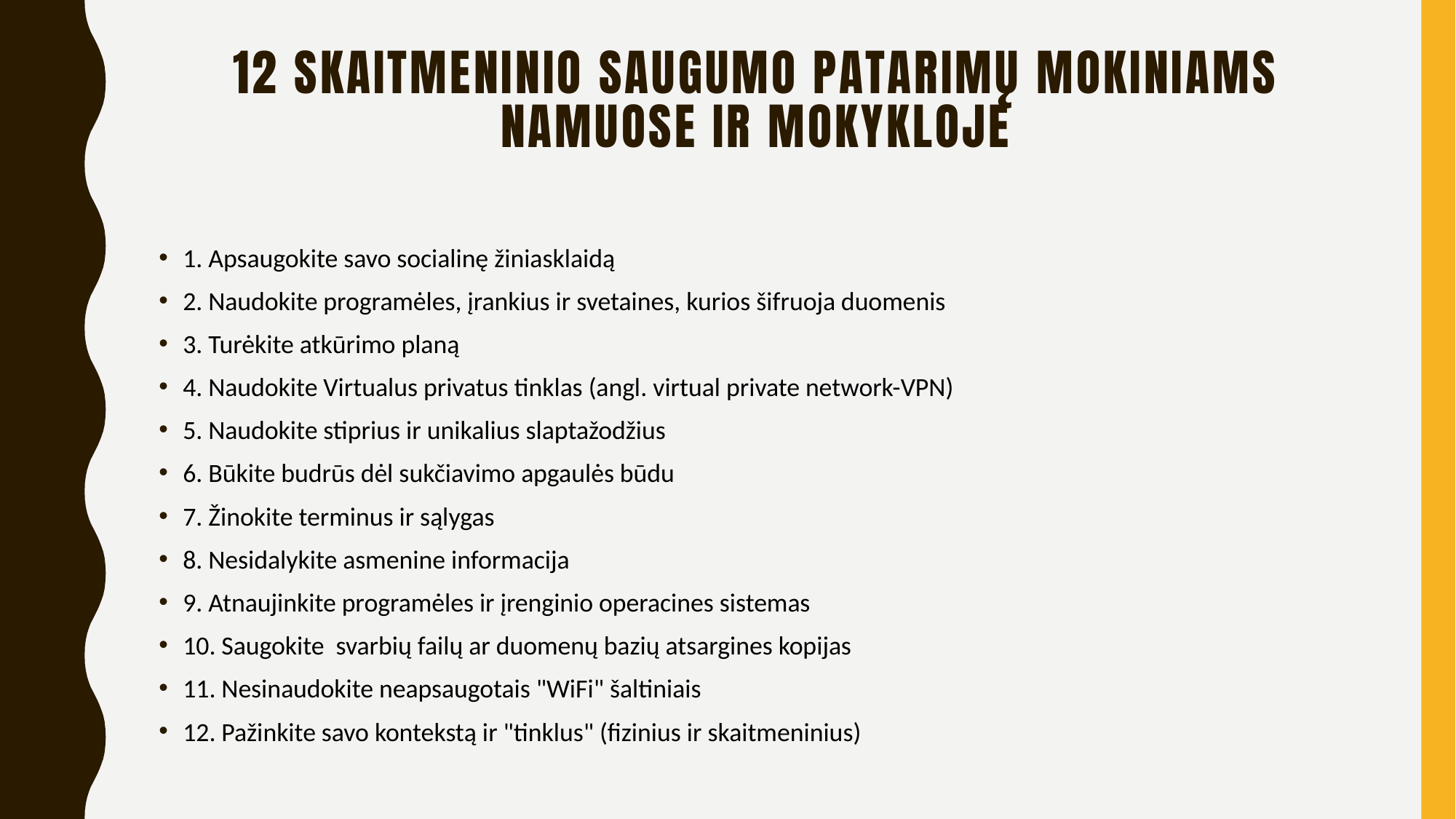

# 12 SKAITMENINIO SAUGUMO PATARIMŲ MOKINIAMS NAMUOSE IR MOKYKLOJE
1. Apsaugokite savo socialinę žiniasklaidą
2. Naudokite programėles, įrankius ir svetaines, kurios šifruoja duomenis
3. Turėkite atkūrimo planą
4. Naudokite Virtualus privatus tinklas (angl. virtual private network-VPN)
5. Naudokite stiprius ir unikalius slaptažodžius
6. Būkite budrūs dėl sukčiavimo apgaulės būdu
7. Žinokite terminus ir sąlygas
8. Nesidalykite asmenine informacija
9. Atnaujinkite programėles ir įrenginio operacines sistemas
10. Saugokite  svarbių failų ar duomenų bazių atsargines kopijas
11. Nesinaudokite neapsaugotais "WiFi" šaltiniais
12. Pažinkite savo kontekstą ir "tinklus" (fizinius ir skaitmeninius)